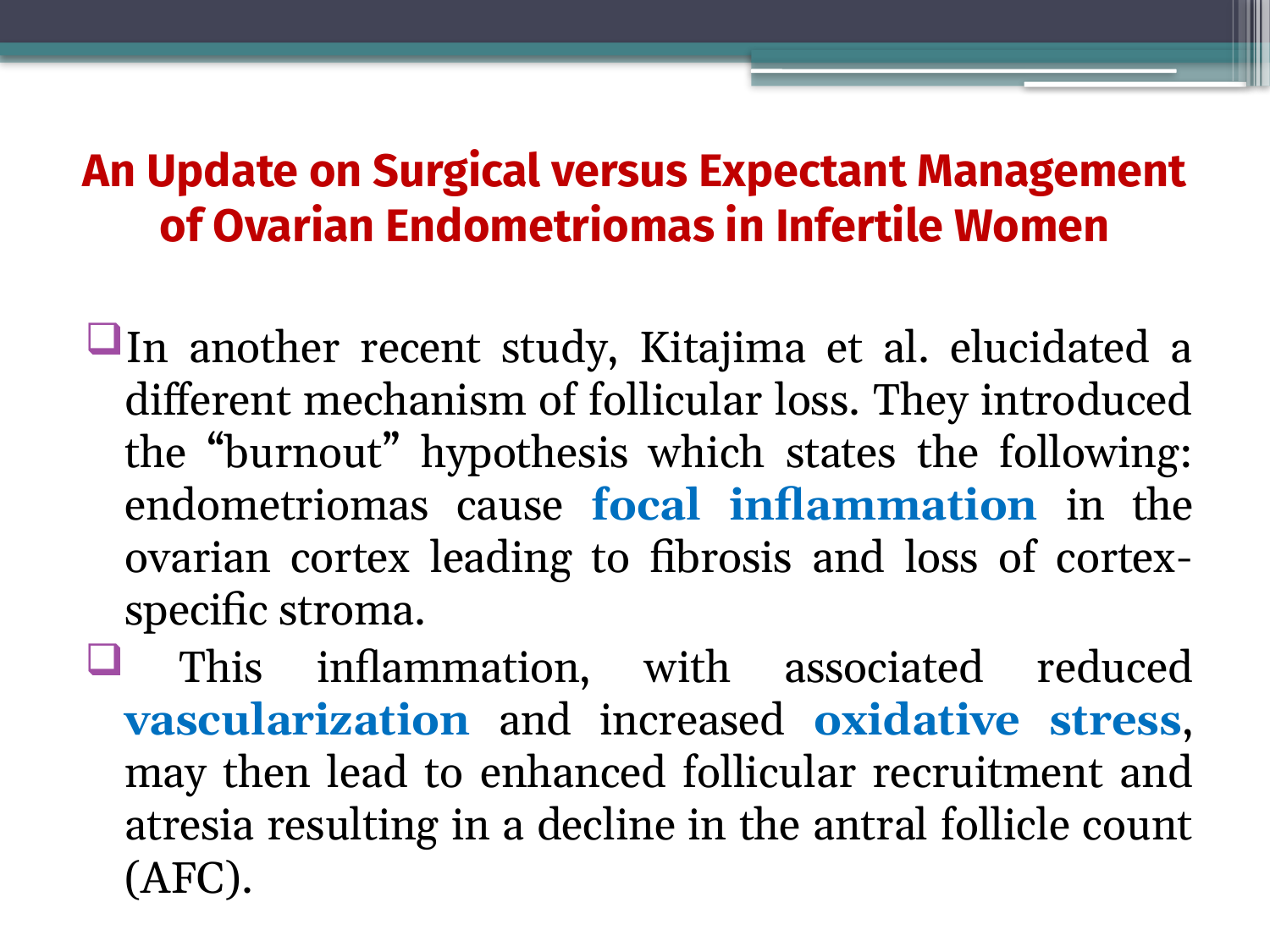

# An Update on Surgical versus Expectant Management of Ovarian Endometriomas in Infertile Women
In another recent study, Kitajima et al. elucidated a different mechanism of follicular loss. They introduced the “burnout” hypothesis which states the following: endometriomas cause focal inflammation in the ovarian cortex leading to fibrosis and loss of cortex-specific stroma.
 This inflammation, with associated reduced vascularization and increased oxidative stress, may then lead to enhanced follicular recruitment and atresia resulting in a decline in the antral follicle count (AFC).